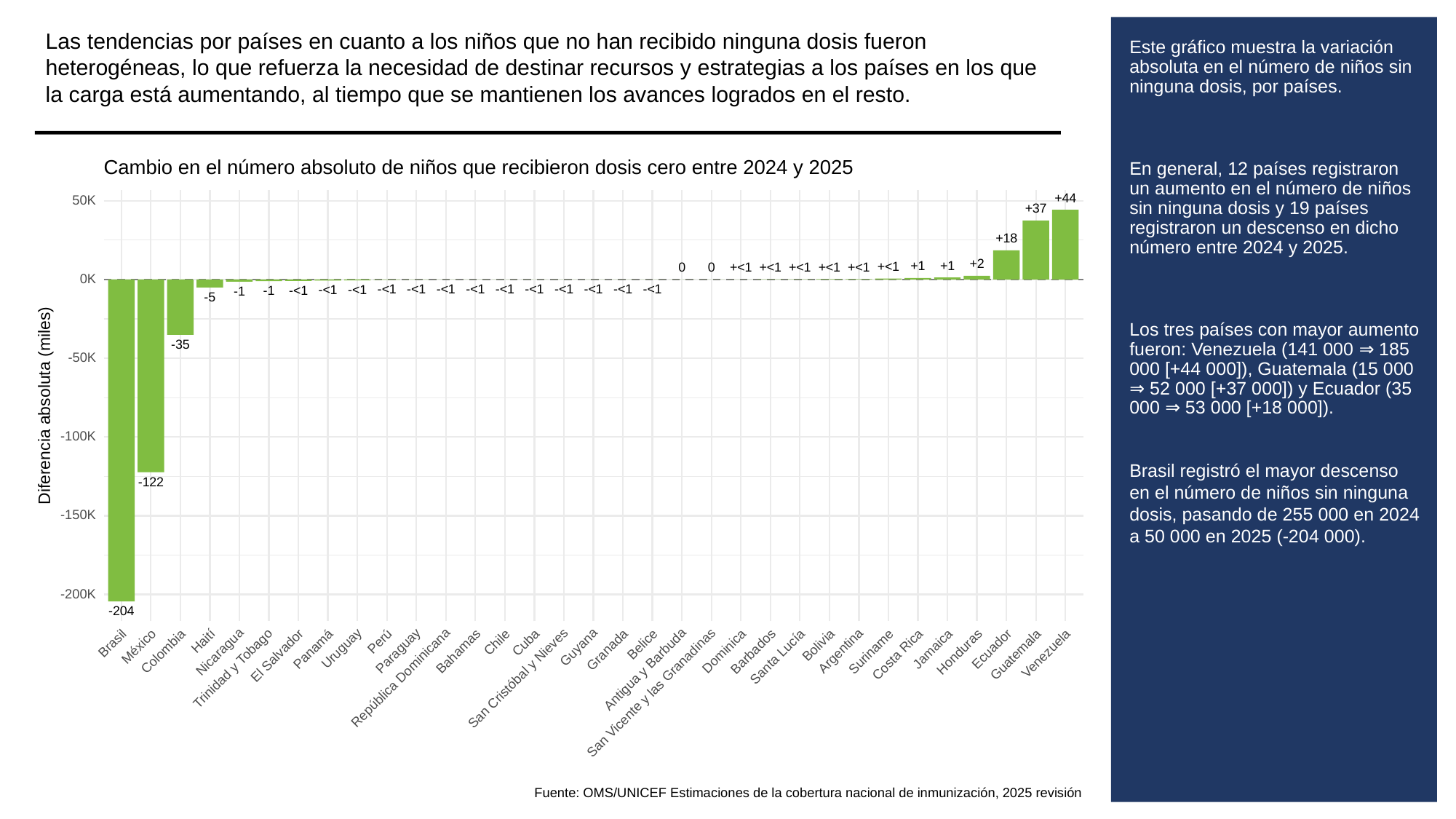

Las tendencias por países en cuanto a los niños que no han recibido ninguna dosis fueron heterogéneas, lo que refuerza la necesidad de destinar recursos y estrategias a los países en los que la carga está aumentando, al tiempo que se mantienen los avances logrados en el resto.
# Este gráfico muestra la variación absoluta en el número de niños sin ninguna dosis, por países.

En general, 12 países registraron un aumento en el número de niños sin ninguna dosis y 19 países registraron un descenso en dicho número entre 2024 y 2025.

Los tres países con mayor aumento fueron: Venezuela (141 000 ⇒ 185 000 [+44 000]), Guatemala (15 000 ⇒ 52 000 [+37 000]) y Ecuador (35 000 ⇒ 53 000 [+18 000]).

Brasil registró el mayor descenso en el número de niños sin ninguna dosis, pasando de 255 000 en 2024 a 50 000 en 2025 (-204 000).

Cambio en el número absoluto de niños que recibieron dosis cero entre 2024 y 2025

+44
50K

+37

+18

+2
+1
+1
+<1
+<1
+<1
+<1
0
0
+<1
+<1
0K

-<1
-<1
-<1
-<1
-<1
-<1
-<1
-<1
-<1
-<1
-<1
-<1
-<1
-1
-1
-5

-35
-50K

Diferencia absoluta (miles)
-100K

-122
-150K

-200K

-204
Haití
Perú
Chile
Cuba
Brasil
Belice
Bolivia
Guyana
México
Uruguay
Panamá
Jamaica
Ecuador
Paraguay
Argentina
Granada
Nicaragua
Dominica
Colombia
Bahamas
Suriname
Barbados
Honduras
Venezuela
Costa Rica
Guatemala
El Salvador
Santa Lucía
Trinidad y Tobago
Antigua y Barbuda
República Dominicana
San Cristóbal y Nieves
San Vicente y las Granadinas
Fuente: OMS/UNICEF Estimaciones de la cobertura nacional de inmunización, 2025 revisión